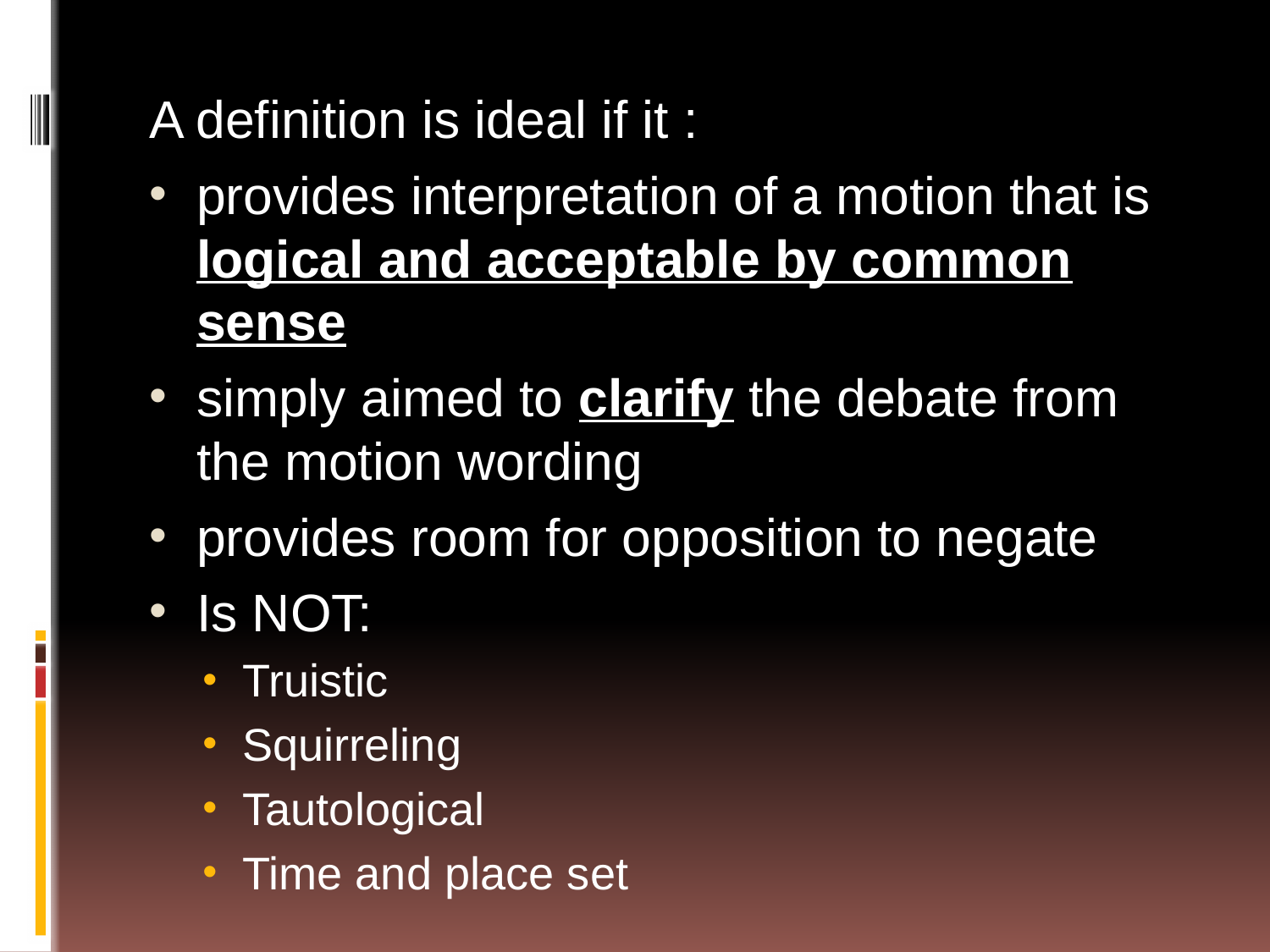

A definition is ideal if it :
provides interpretation of a motion that is logical and acceptable by common sense
simply aimed to clarify the debate from the motion wording
provides room for opposition to negate
Is NOT:
Truistic
Squirreling
Tautological
Time and place set